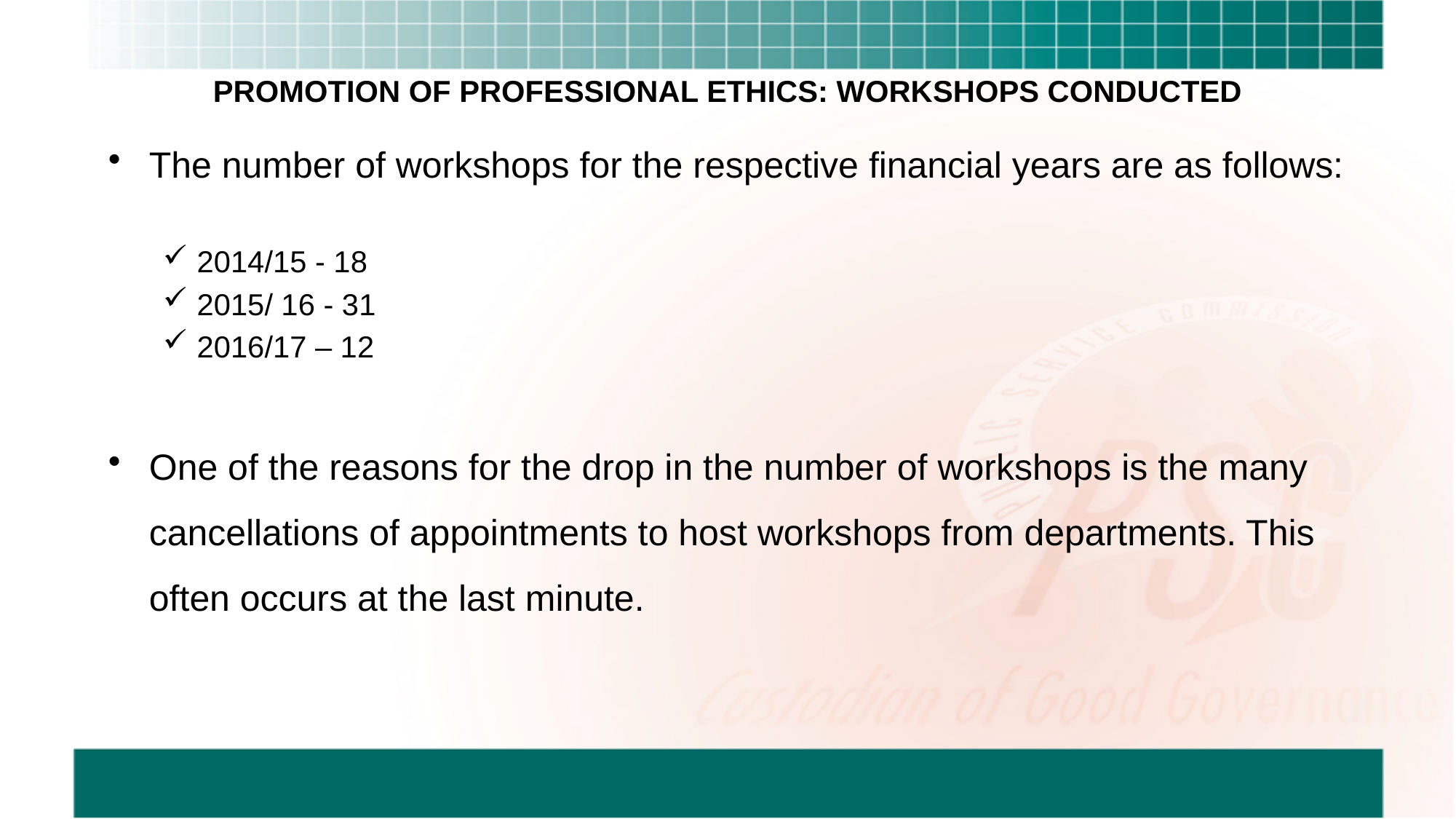

# PROMOTION OF PROFESSIONAL ETHICS: WORKSHOPS CONDUCTED
The number of workshops for the respective financial years are as follows:

2014/15 - 18
2015/ 16 - 31
2016/17 – 12

One of the reasons for the drop in the number of workshops is the many cancellations of appointments to host workshops from departments. This often occurs at the last minute.